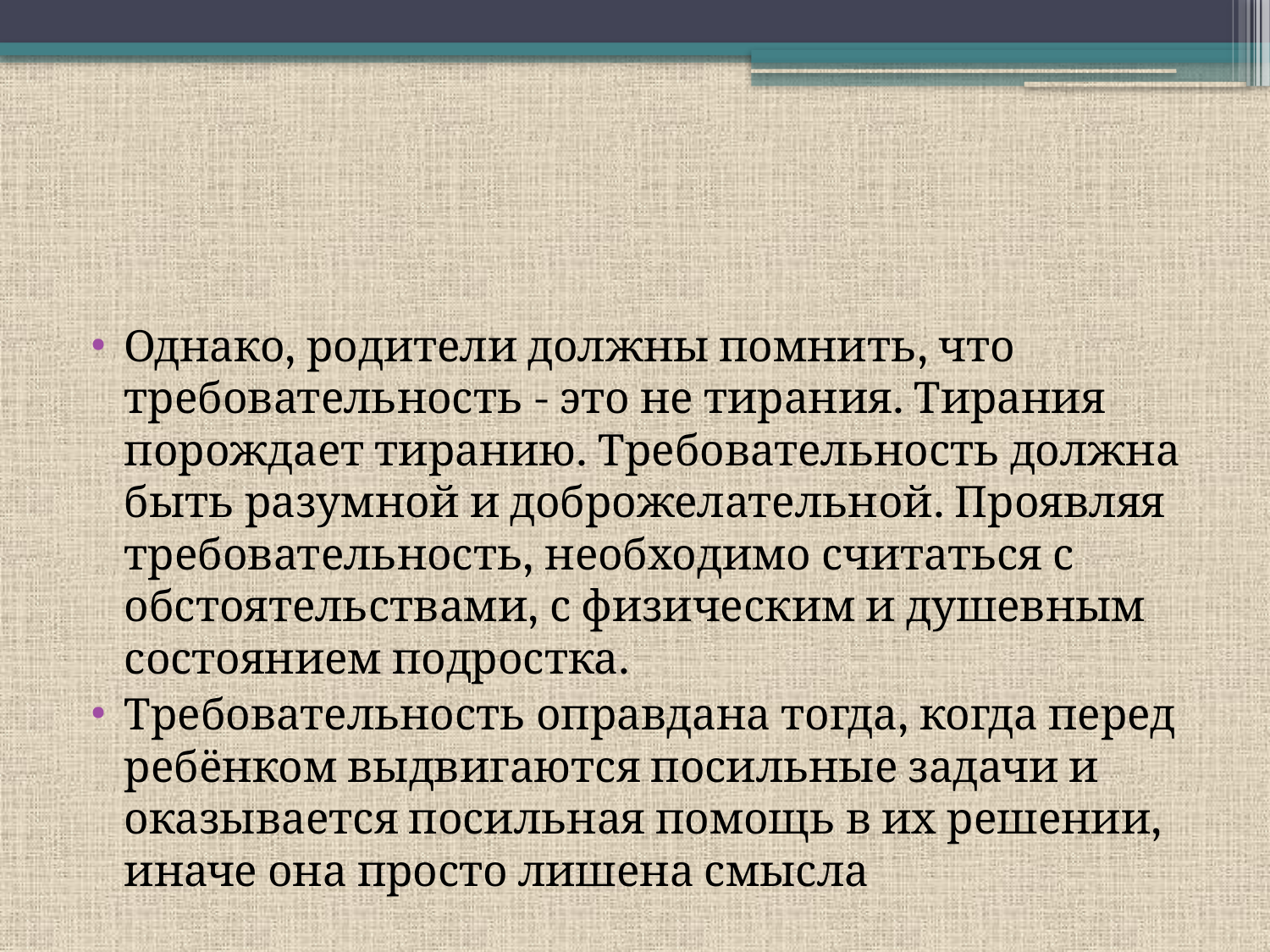

#
Однако, родители должны помнить, что требовательность - это не тирания. Тирания порождает тиранию. Требовательность должна быть разумной и доброжелательной. Проявляя требовательность, необходимо считаться с обстоятельствами, с физическим и душевным состоянием подростка.
Требовательность оправдана тогда, когда перед ребёнком выдвигаются посильные задачи и оказывается посильная помощь в их решении, иначе она просто лишена смысла